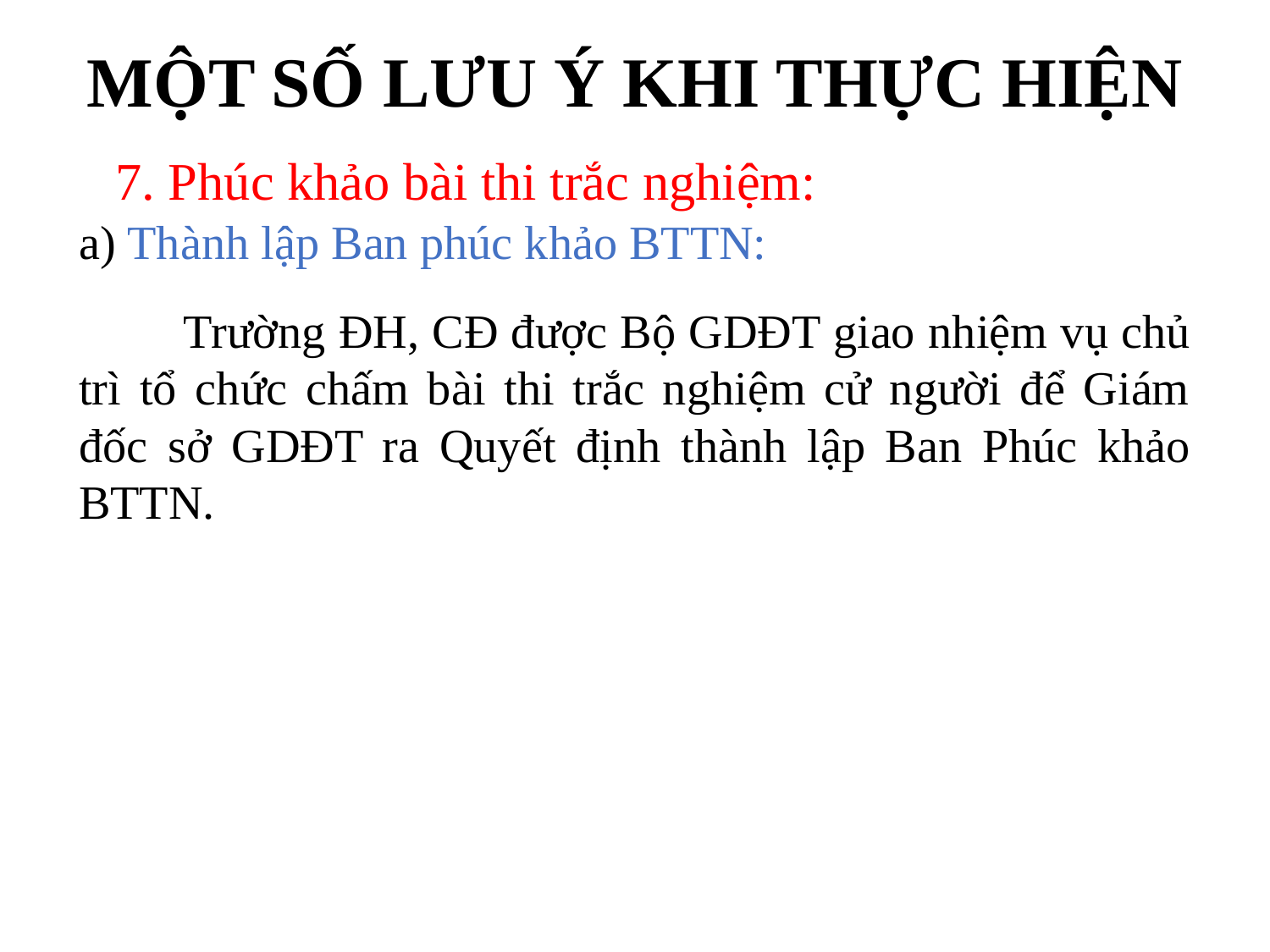

# MỘT SỐ LƯU Ý KHI THỰC HIỆN
7. Phúc khảo bài thi trắc nghiệm:
a) Thành lập Ban phúc khảo BTTN:
        Trường ĐH, CĐ được Bộ GDĐT giao nhiệm vụ chủ trì tổ chức chấm bài thi trắc nghiệm cử người để Giám đốc sở GDĐT ra Quyết định thành lập Ban Phúc khảo BTTN.